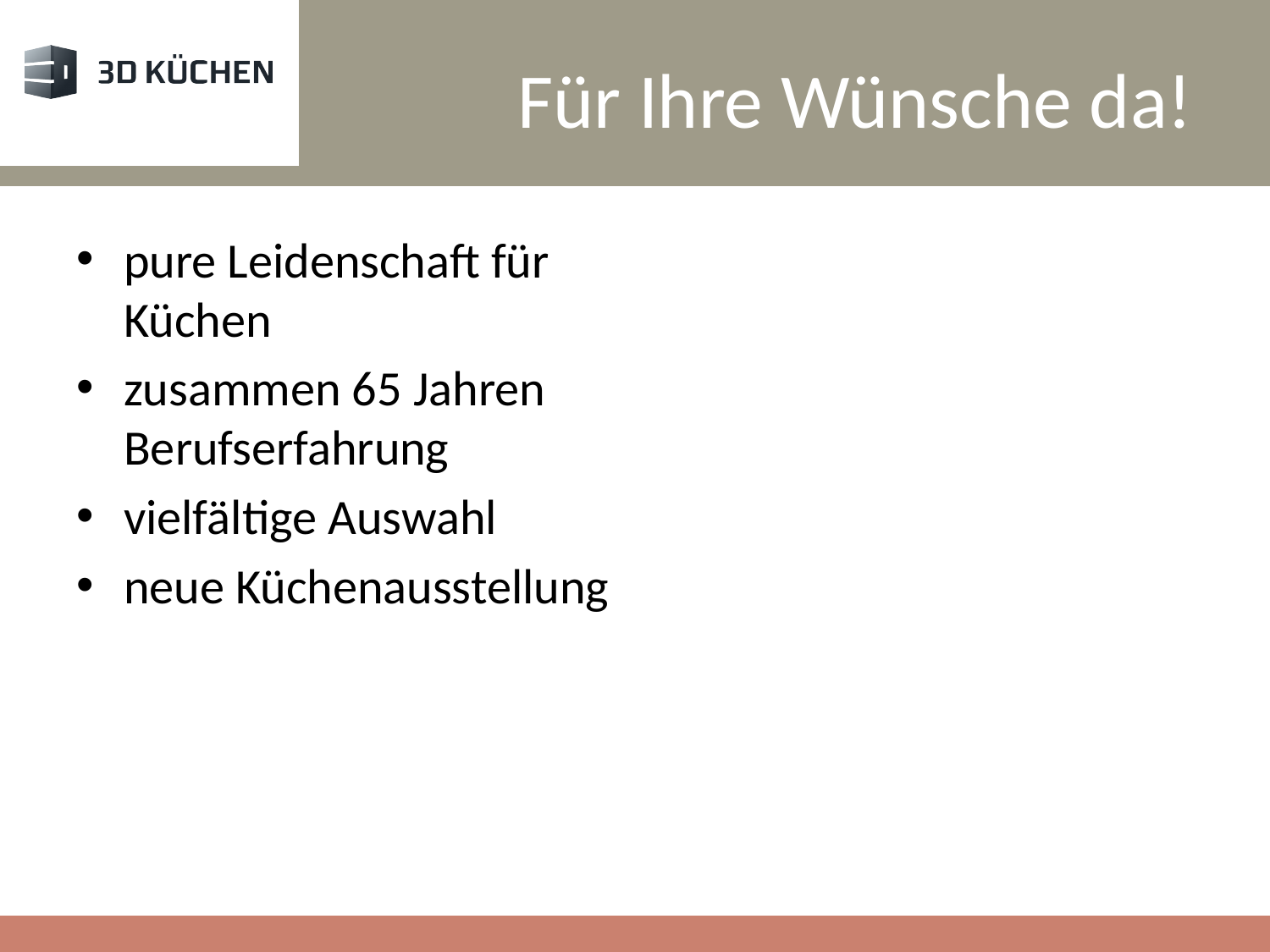

# Für Ihre Wünsche da!
pure Leidenschaft für Küchen
zusammen 65 Jahren Berufserfahrung
vielfältige Auswahl
neue Küchenausstellung